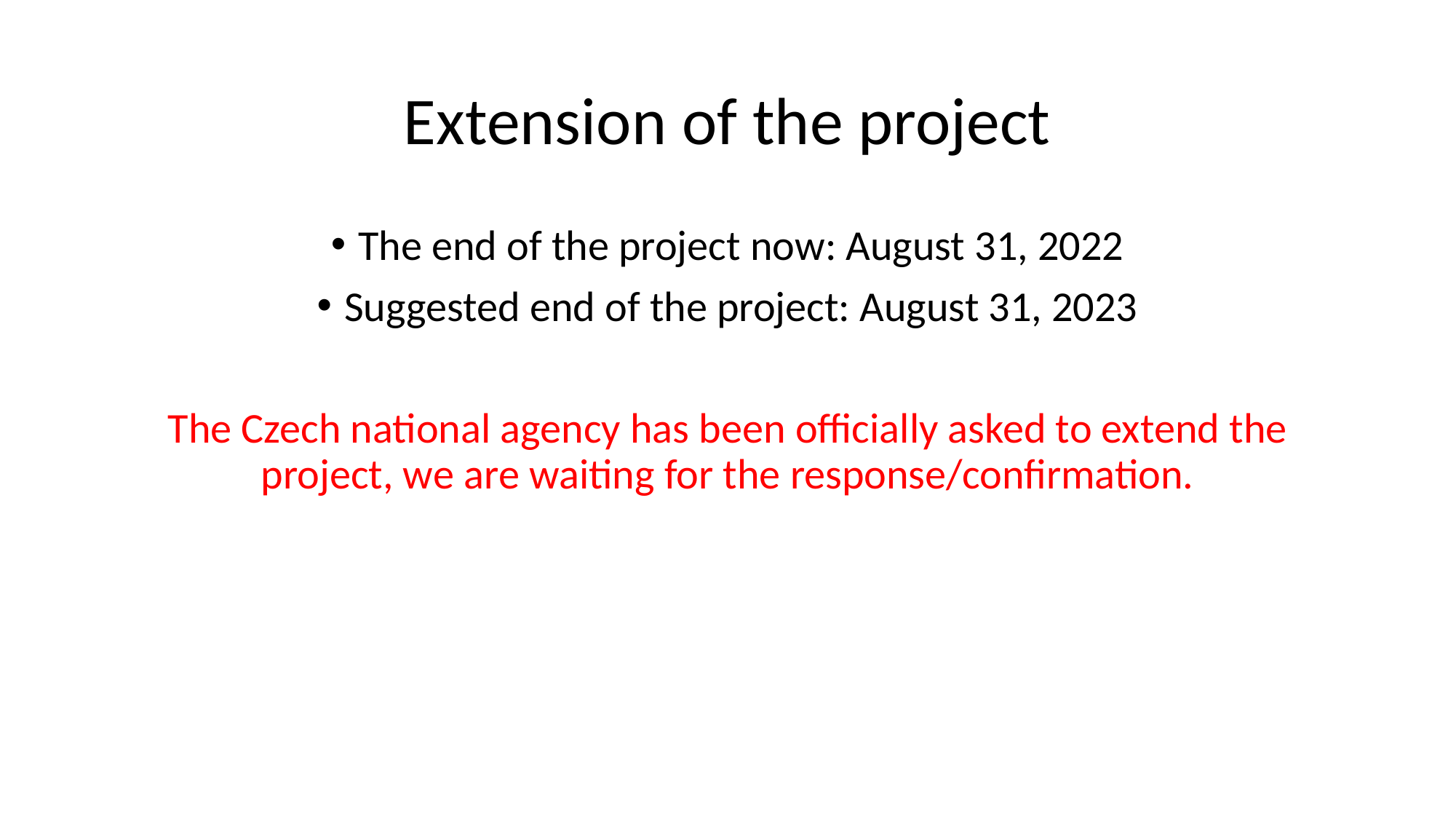

# Extension of the project
The end of the project now: August 31, 2022
Suggested end of the project: August 31, 2023

The Czech national agency has been officially asked to extend the project, we are waiting for the response/confirmation.